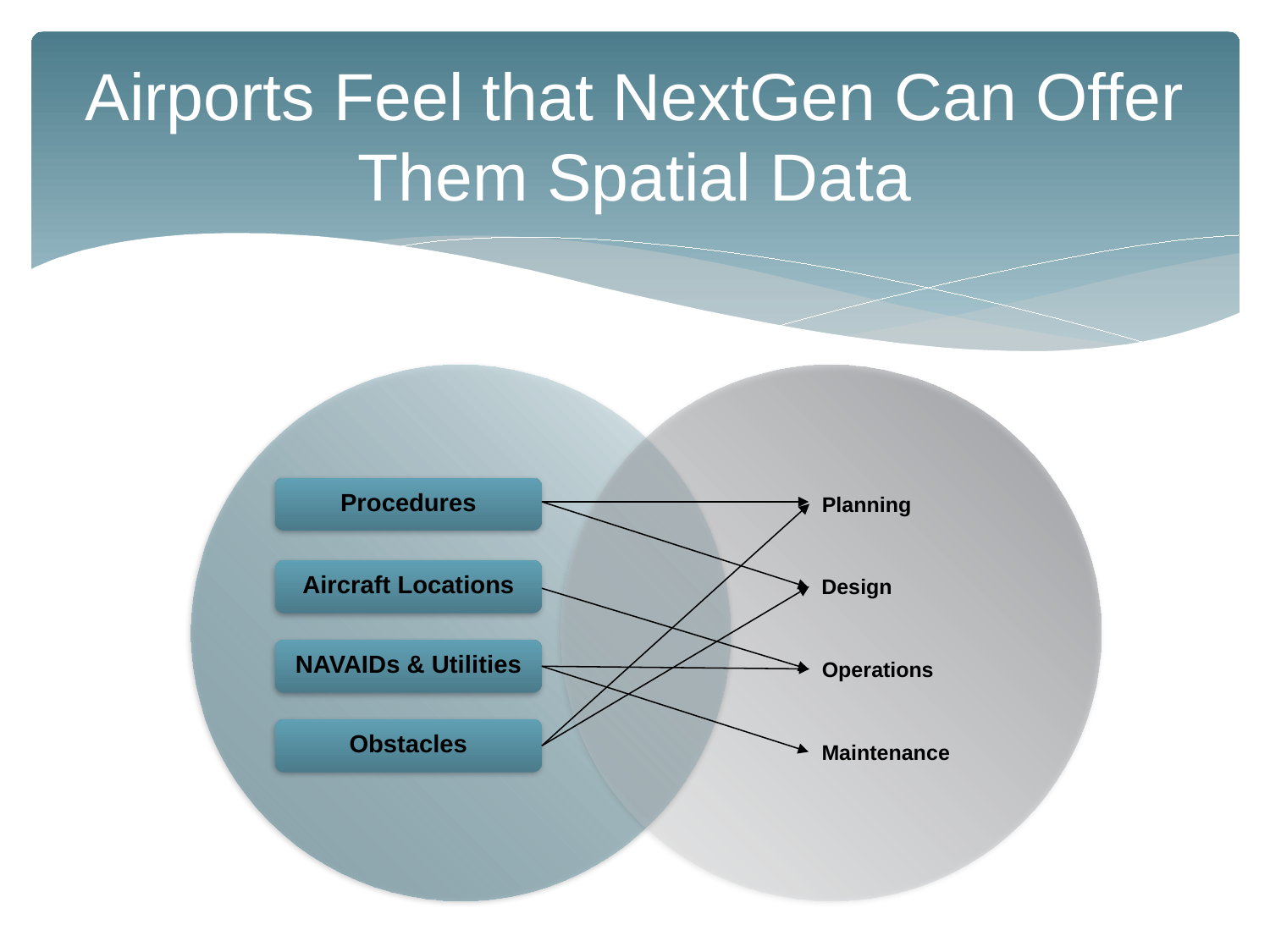

Airports Feel that NextGen Can Offer Them Spatial Data

Procedures
Planning
Aircraft Locations
Design
NAVAIDs & Utilities
Operations
Obstacles
Maintenance